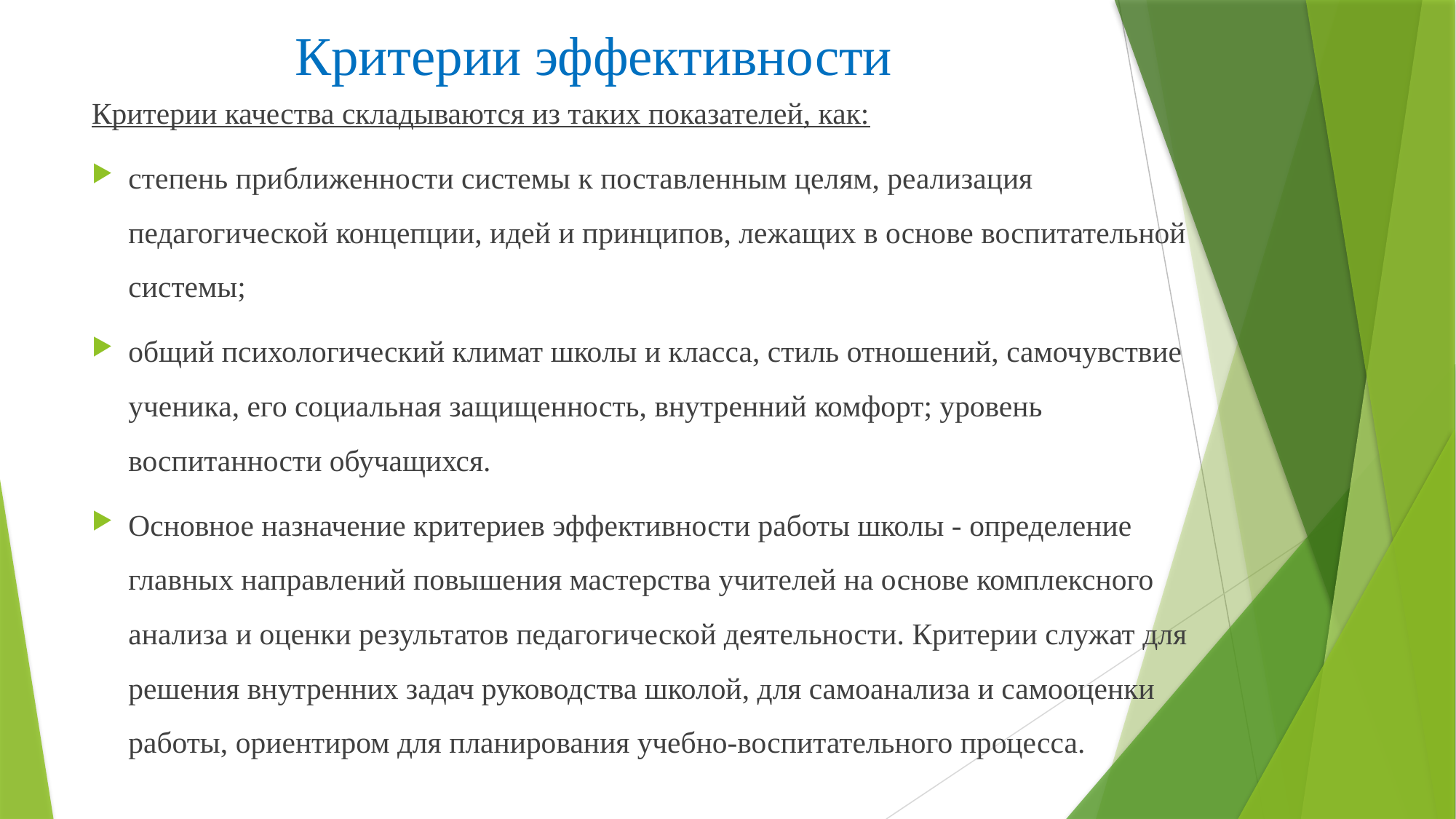

# Критерии эффективности
Критерии качества складываются из таких показателей, как:
степень приближенности системы к поставленным целям, реализация педагогической концепции, идей и принципов, лежащих в основе воспитательной системы;
общий психологический климат школы и класса, стиль отношений, самочувствие ученика, его социальная защищенность, внутренний комфорт; уровень воспитанности обучащихся.
Основное назначение критериев эффективности работы школы - определение главных направлений повышения мастерства учителей на основе комплексного анализа и оценки результатов педагогической деятельности. Критерии служат для решения внутренних задач руководства школой, для самоанализа и самооценки работы, ориентиром для планирования учебно-воспитательного процесса.